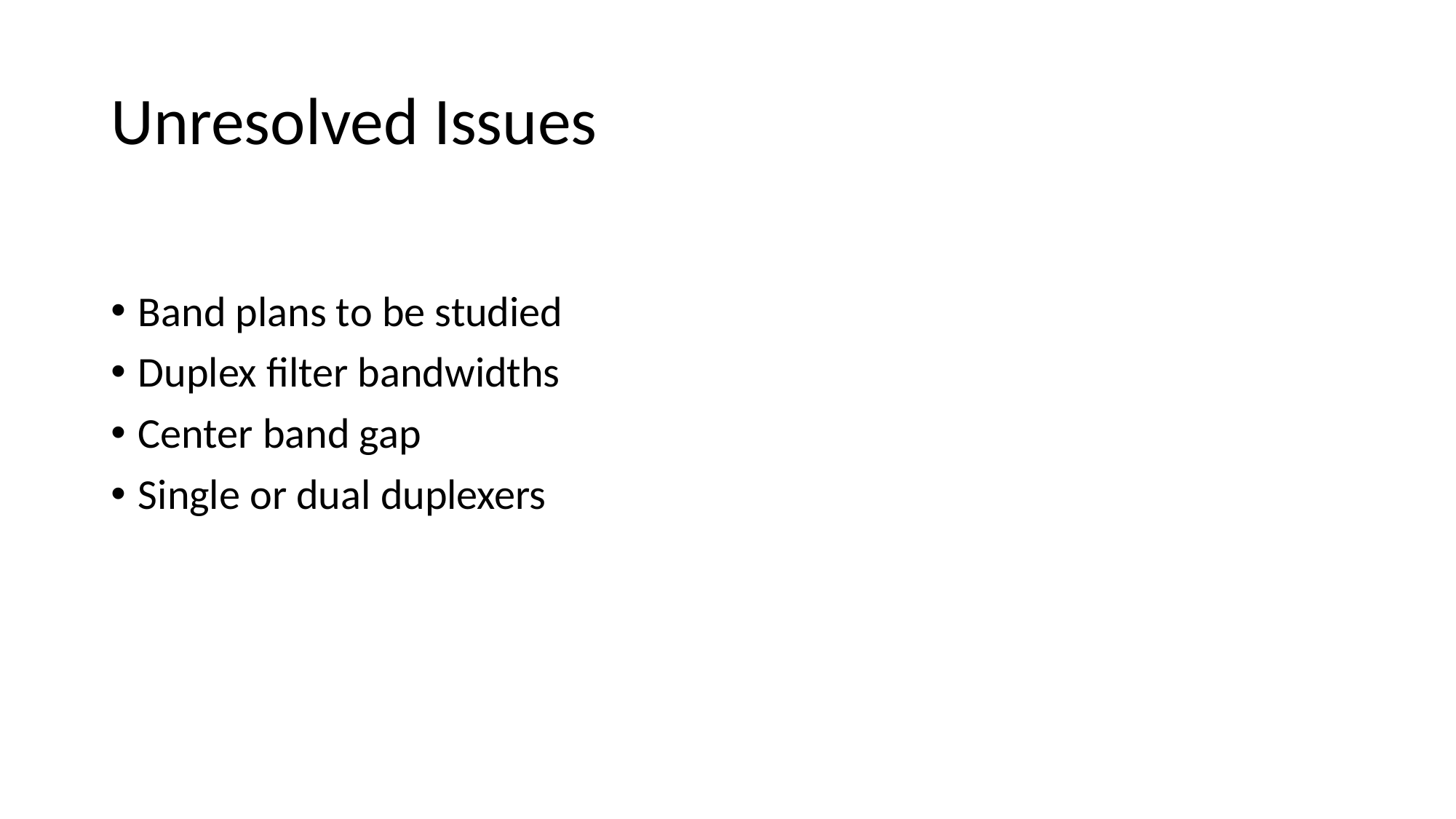

# Unresolved Issues

Band plans to be studied
Duplex filter bandwidths
Center band gap
Single or dual duplexers